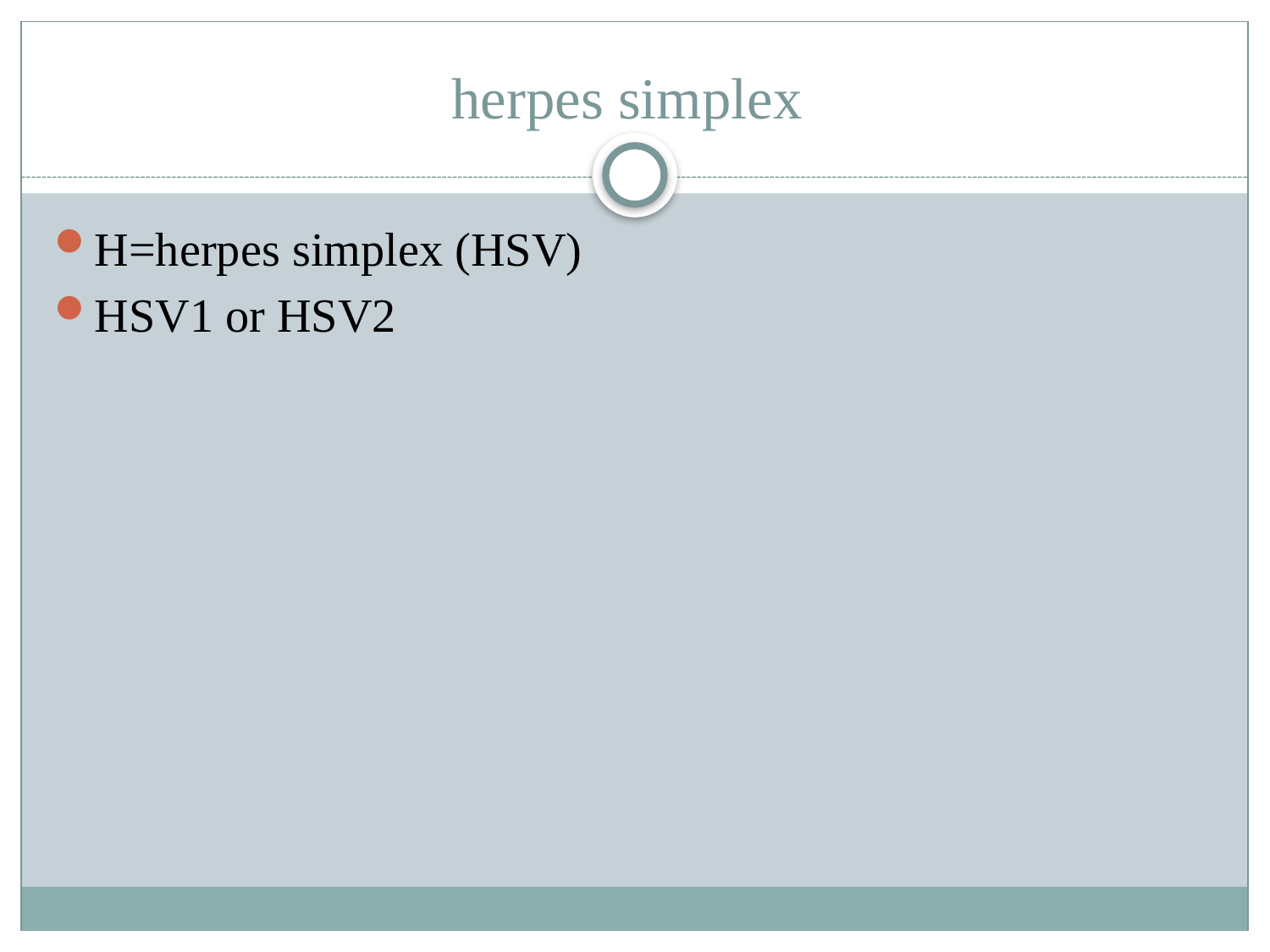

# herpes simplex
H=herpes simplex (HSV)
HSV1 or HSV2